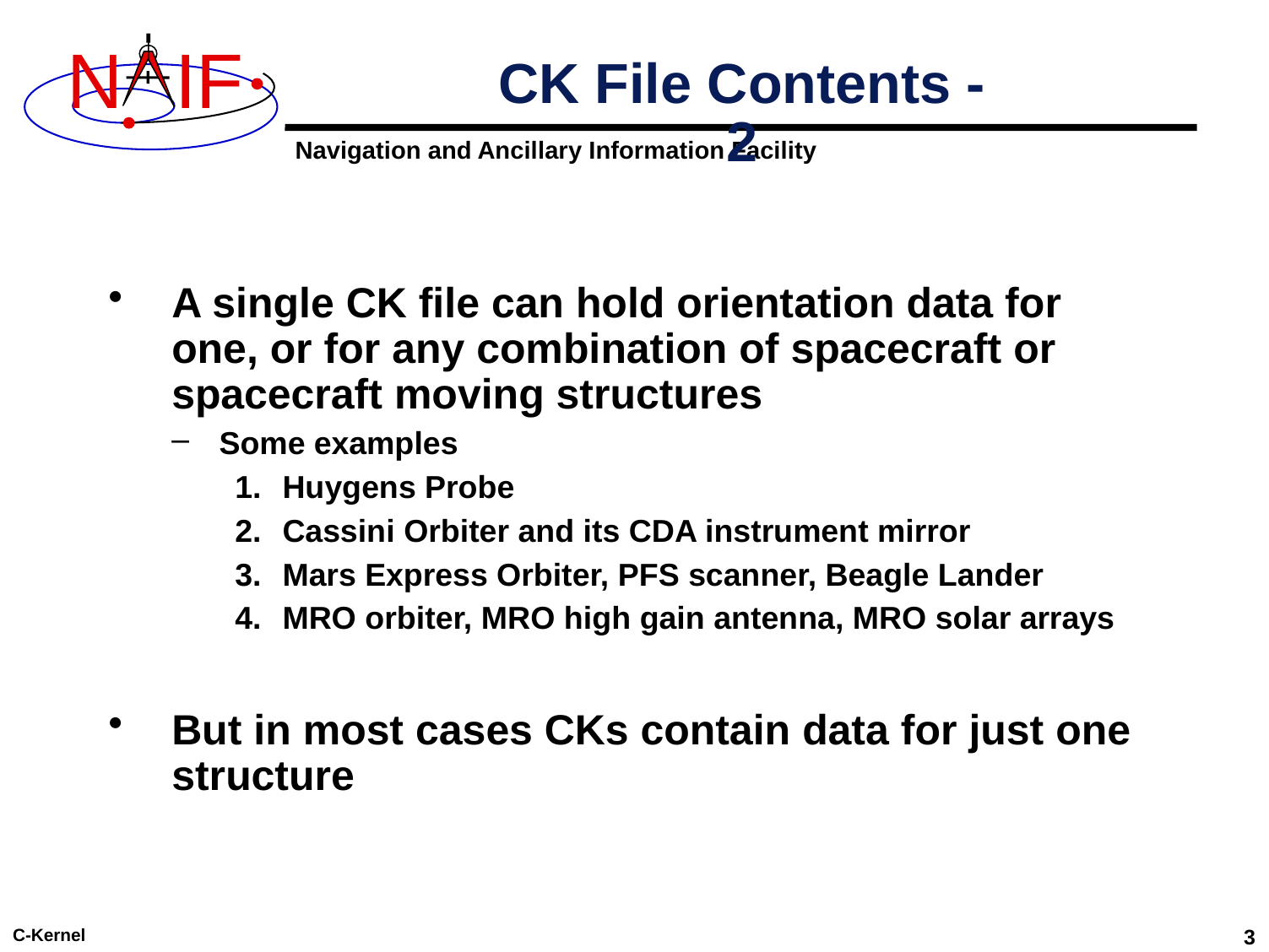

# CK File Contents - 2
A single CK file can hold orientation data for one, or for any combination of spacecraft or spacecraft moving structures
Some examples
Huygens Probe
Cassini Orbiter and its CDA instrument mirror
Mars Express Orbiter, PFS scanner, Beagle Lander
MRO orbiter, MRO high gain antenna, MRO solar arrays

But in most cases CKs contain data for just one structure
C-Kernel
3